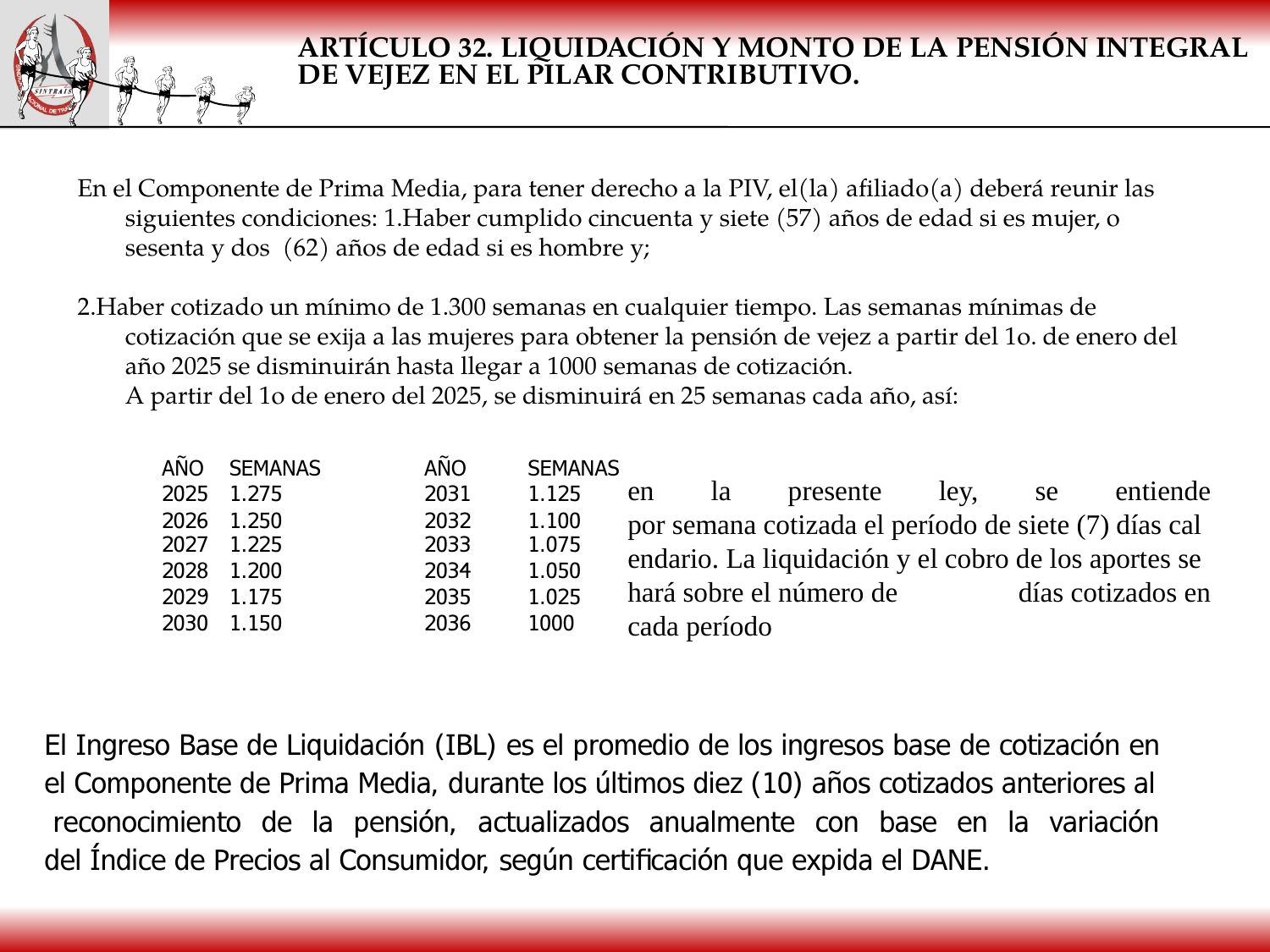

# ARTÍCULO 32. LIQUIDACIÓN Y MONTO DE LA PENSIÓN INTEGRAL DE VEJEZ EN EL PILAR CONTRIBUTIVO.
En el Componente de Prima Media, para tener derecho a la PIV, el(la) afiliado(a) deberá reunir las siguientes condiciones: 1.Haber cumplido cincuenta y siete (57) años de edad si es mujer, o sesenta y dos  (62) años de edad si es hombre y;

2.Haber cotizado un mínimo de 1.300 semanas en cualquier tiempo. Las semanas mínimas de cotización que se exija a las mujeres para obtener la pensión de vejez a partir del 1o. de enero del año 2025 se disminuirán hasta llegar a 1000 semanas de cotización.
A partir del 1o de enero del 2025, se disminuirá en 25 semanas cada año, así:
| AÑO | SEMANAS | AÑO | SEMANAS |
| --- | --- | --- | --- |
| 2025 | 1.275 | 2031 | 1.125 |
| 2026 | 1.250 | 2032 | 1.100 |
| 2027 | 1.225 | 2033 | 1.075 |
| 2028 | 1.200 | 2034 | 1.050 |
| 2029 | 1.175 | 2035 | 1.025 |
| 2030 | 1.150 | 2036 | 1000 |
en la presente ley, se entiende por semana cotizada el período de siete (7) días calendario. La liquidación y el cobro de los aportes se hará sobre el número de días cotizados en cada período
El Ingreso Base de Liquidación (IBL) es el promedio de los ingresos base de cotización en el Componente de Prima Media, durante los últimos diez (10) años cotizados anteriores al reconocimiento de la pensión, actualizados anualmente con base en la variación del Índice de Precios al Consumidor, según certificación que expida el DANE.